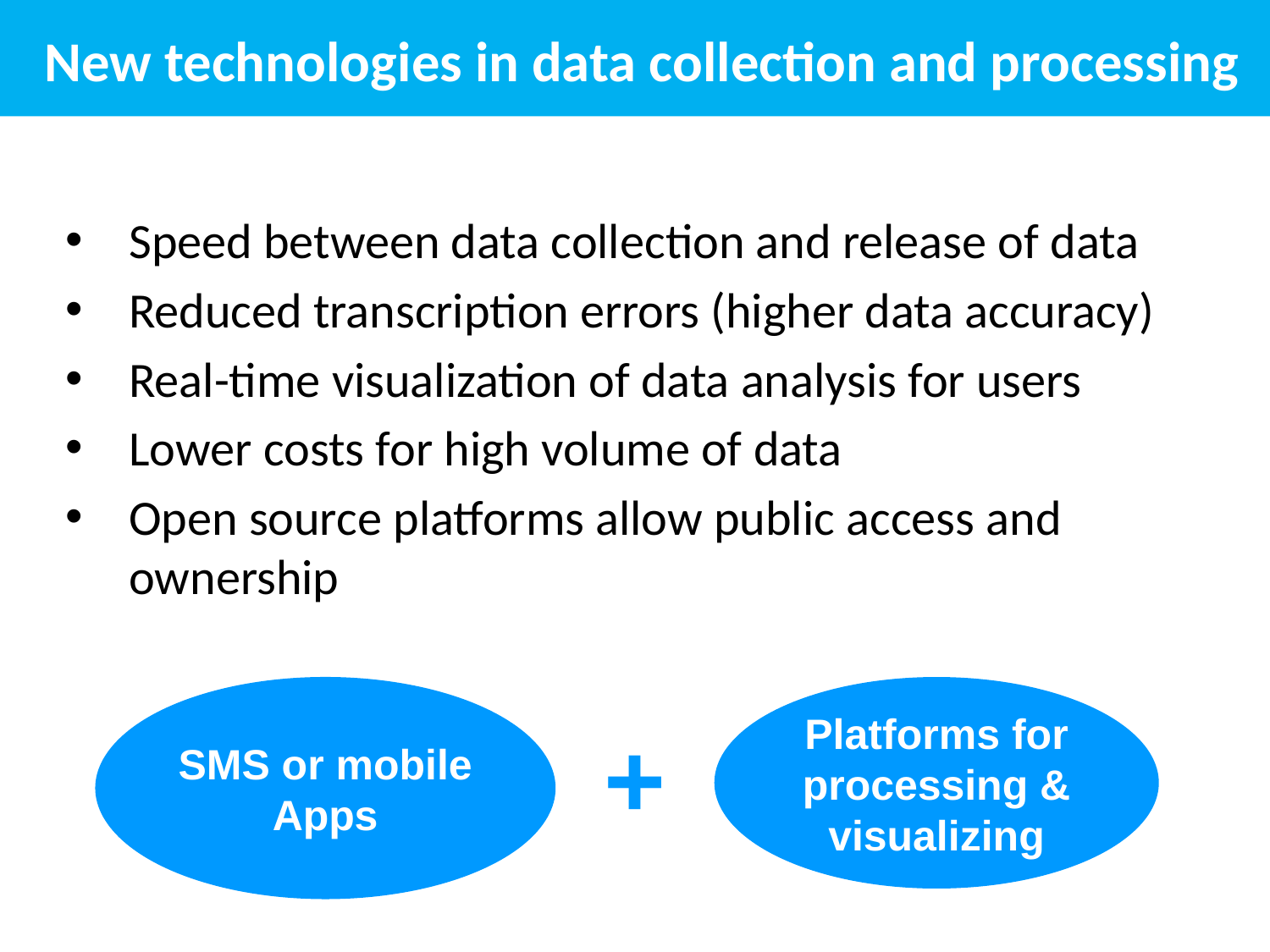

# New technologies in data collection and processing
Speed between data collection and release of data
Reduced transcription errors (higher data accuracy)
Real-time visualization of data analysis for users
Lower costs for high volume of data
Open source platforms allow public access and ownership

SMS or mobile Apps
Platforms for processing & visualizing
+